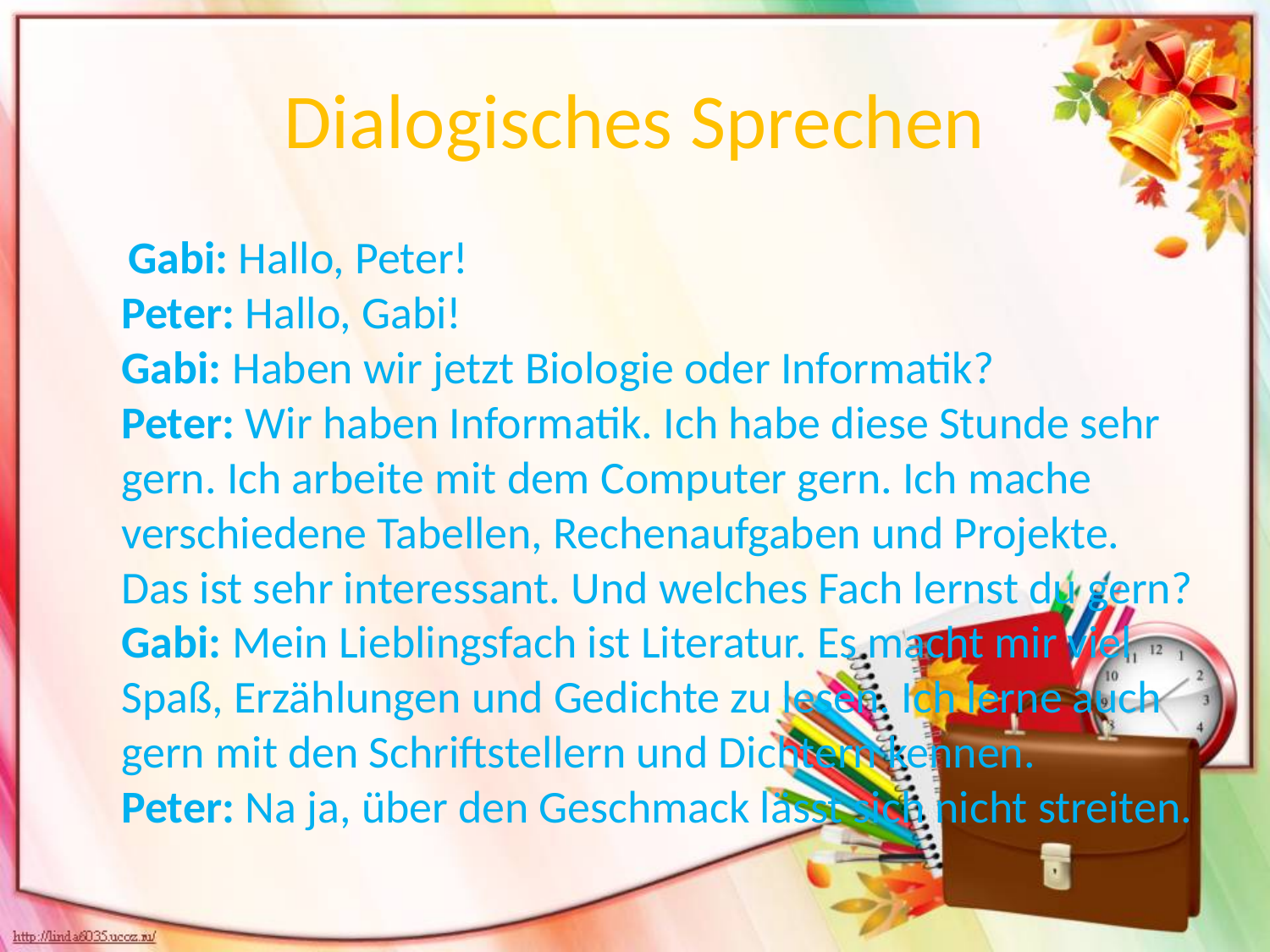

# Dialogisches Sprechen
     Gabi: Hallo, Peter!
Peter: Hallo, Gabi!
Gabi: Haben wir jetzt Biologie oder Informatik?
Peter: Wir haben Informatik. Ich habe diese Stunde sehr gern. Ich arbeite mit dem Computer gern. Ich mache verschiedene Tabellen, Rechenaufgaben und Projekte. Das ist sehr interessant. Und welches Fach lernst du gern?
Gabi: Mein Lieblingsfach ist Literatur. Es macht mir viel Spaß, Erzählungen und Gedichte zu lesen. Ich lerne auch gern mit den Schriftstellern und Dichtern kennen.
Peter: Na ja, über den Geschmack lässt sich nicht streiten.